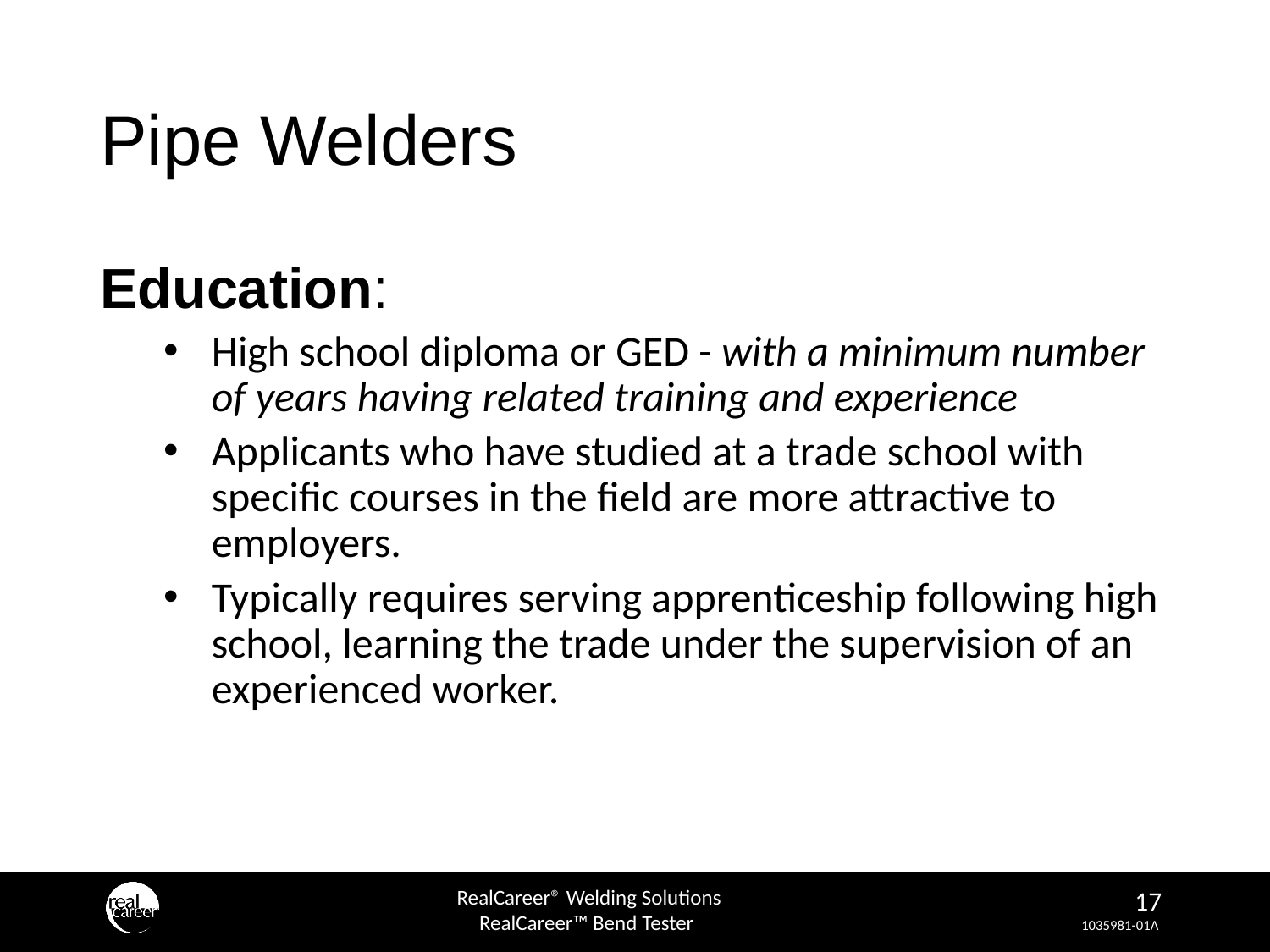

# Pipe Welders
Education:
High school diploma or GED - with a minimum number of years having related training and experience
Applicants who have studied at a trade school with specific courses in the field are more attractive to employers.
Typically requires serving apprenticeship following high school, learning the trade under the supervision of an experienced worker.